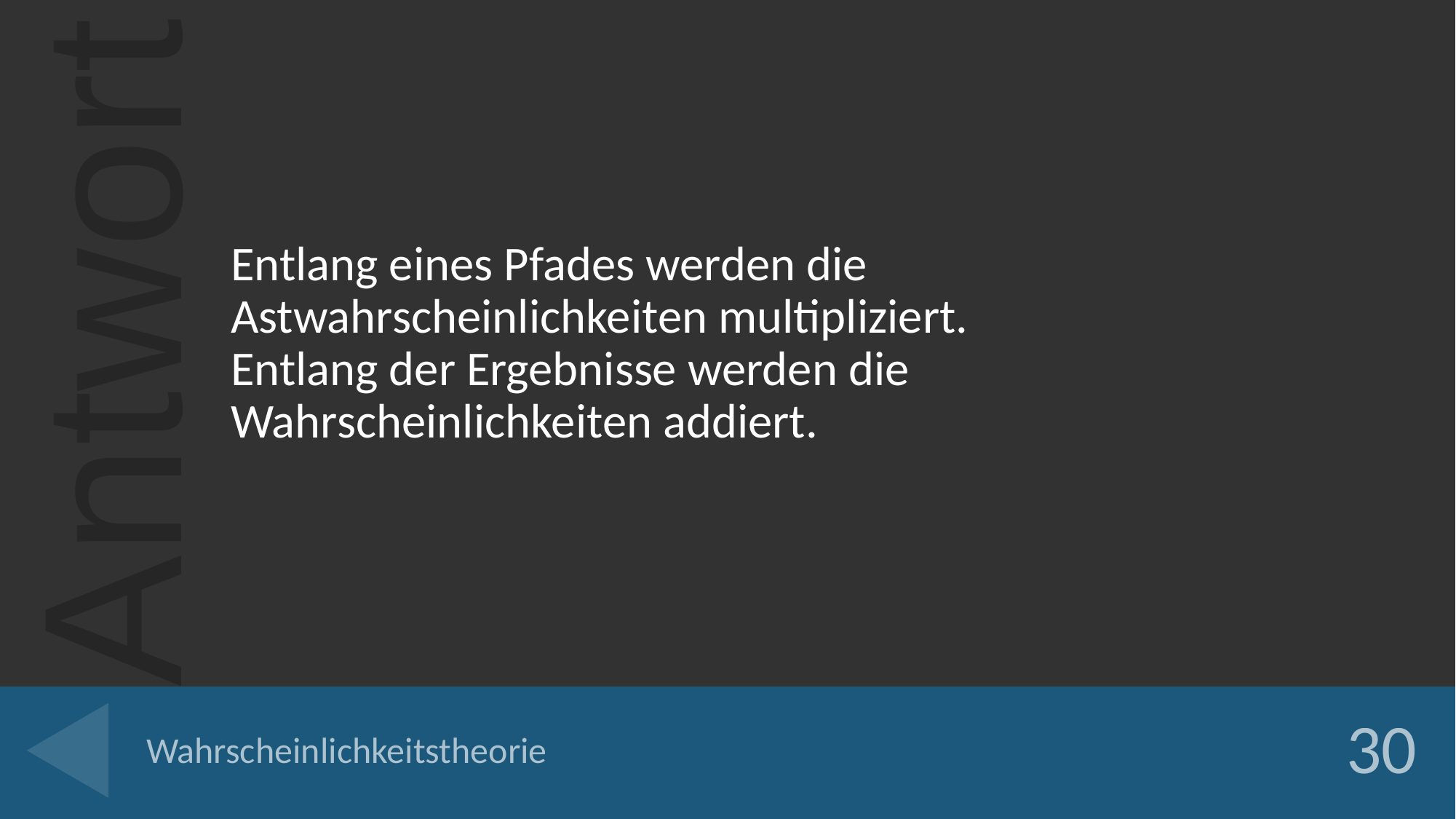

Entlang eines Pfades werden die Astwahrscheinlichkeiten multipliziert.
Entlang der Ergebnisse werden die Wahrscheinlichkeiten addiert.
# Wahrscheinlichkeitstheorie
30